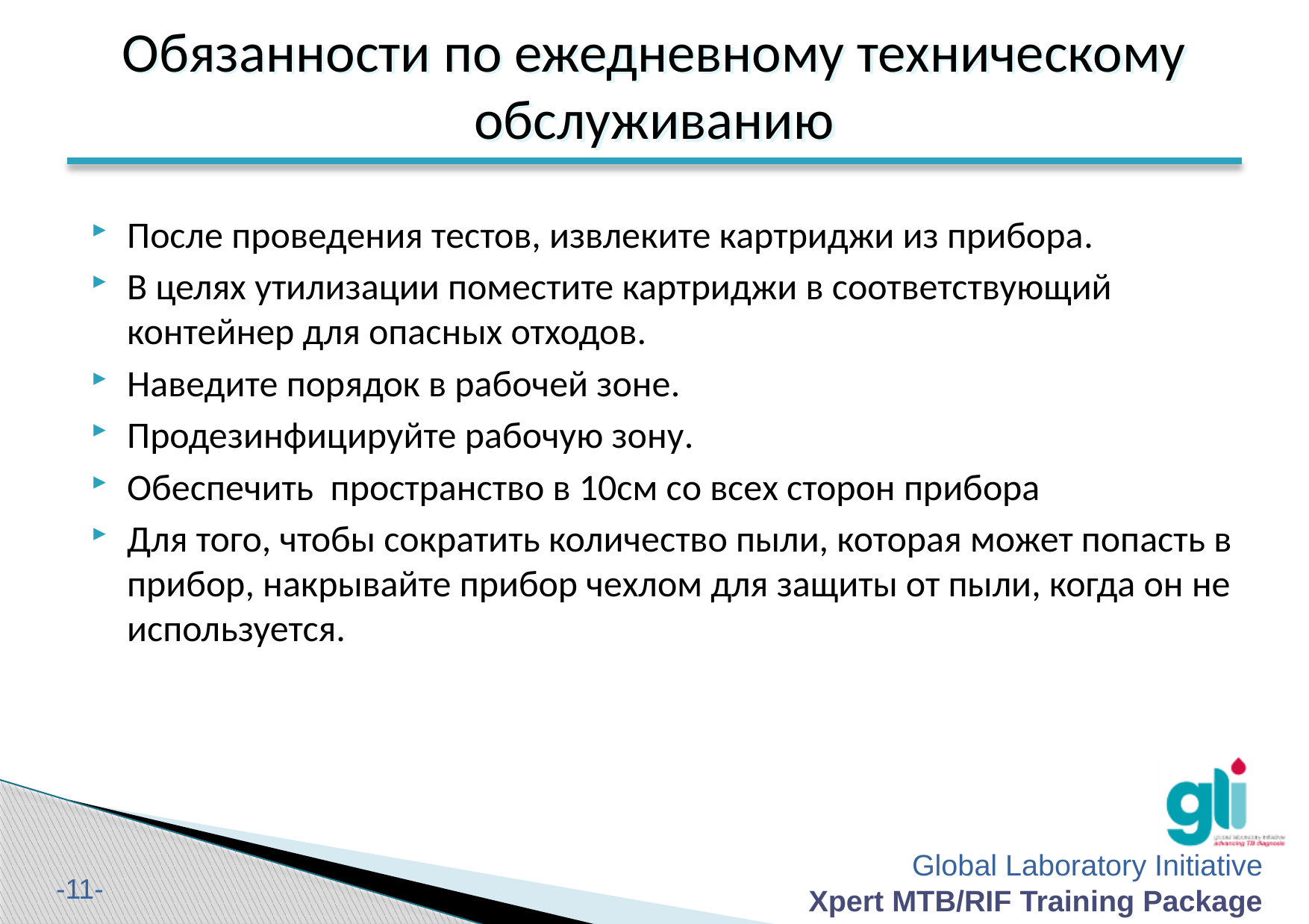

Обязанности по ежедневному техническому обслуживанию
После проведения тестов, извлеките картриджи из прибора.
В целях утилизации поместите картриджи в соответствующий контейнер для опасных отходов.
Наведите порядок в рабочей зоне.
Продезинфицируйте рабочую зону.
Обеспечить  пространство в 10см со всех сторон прибора
Для того, чтобы сократить количество пыли, которая может попасть в прибор, накрывайте прибор чехлом для защиты от пыли, когда он не используется.